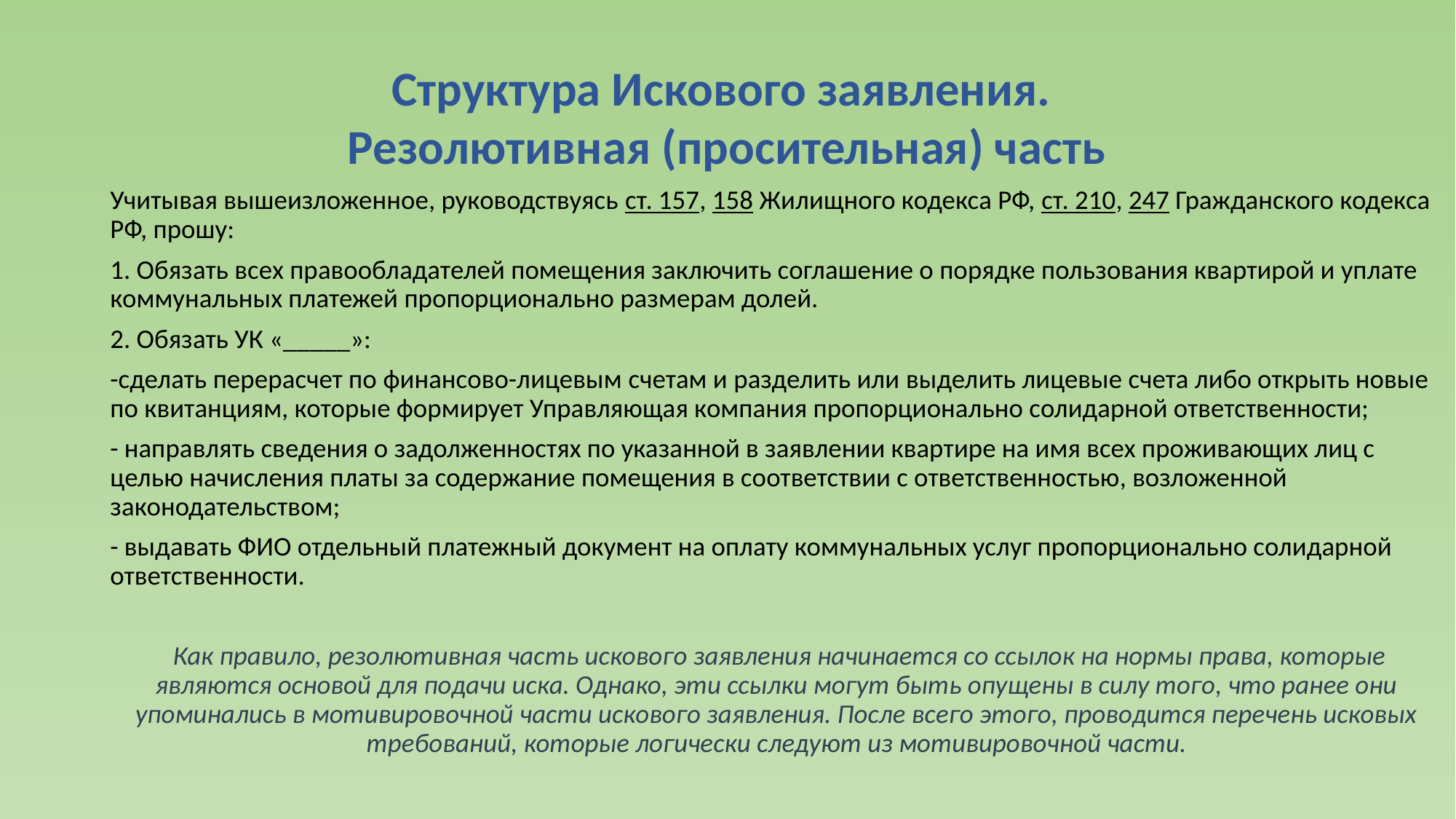

Структура Искового заявления.
Резолютивная (просительная) часть
Учитывая вышеизложенное, руководствуясь ст. 157, 158 Жилищного кодекса РФ, ст. 210, 247 Гражданского кодекса РФ, прошу:
1. Обязать всех правообладателей помещения заключить соглашение о порядке пользования квартирой и уплате коммунальных платежей пропорционально размерам долей.
2. Обязать УК «_____»:
-сделать перерасчет по финансово-лицевым счетам и разделить или выделить лицевые счета либо открыть новые по квитанциям, которые формирует Управляющая компания пропорционально солидарной ответственности;
- направлять сведения о задолженностях по указанной в заявлении квартире на имя всех проживающих лиц с целью начисления платы за содержание помещения в соответствии с ответственностью, возложенной законодательством;
- выдавать ФИО отдельный платежный документ на оплату коммунальных услуг пропорционально солидарной ответственности.

 Как правило, резолютивная часть искового заявления начинается со ссылок на нормы права, которые являются основой для подачи иска. Однако, эти ссылки могут быть опущены в силу того, что ранее они упоминались в мотивировочной части искового заявления. После всего этого, проводится перечень исковых требований, которые логически следуют из мотивировочной части.